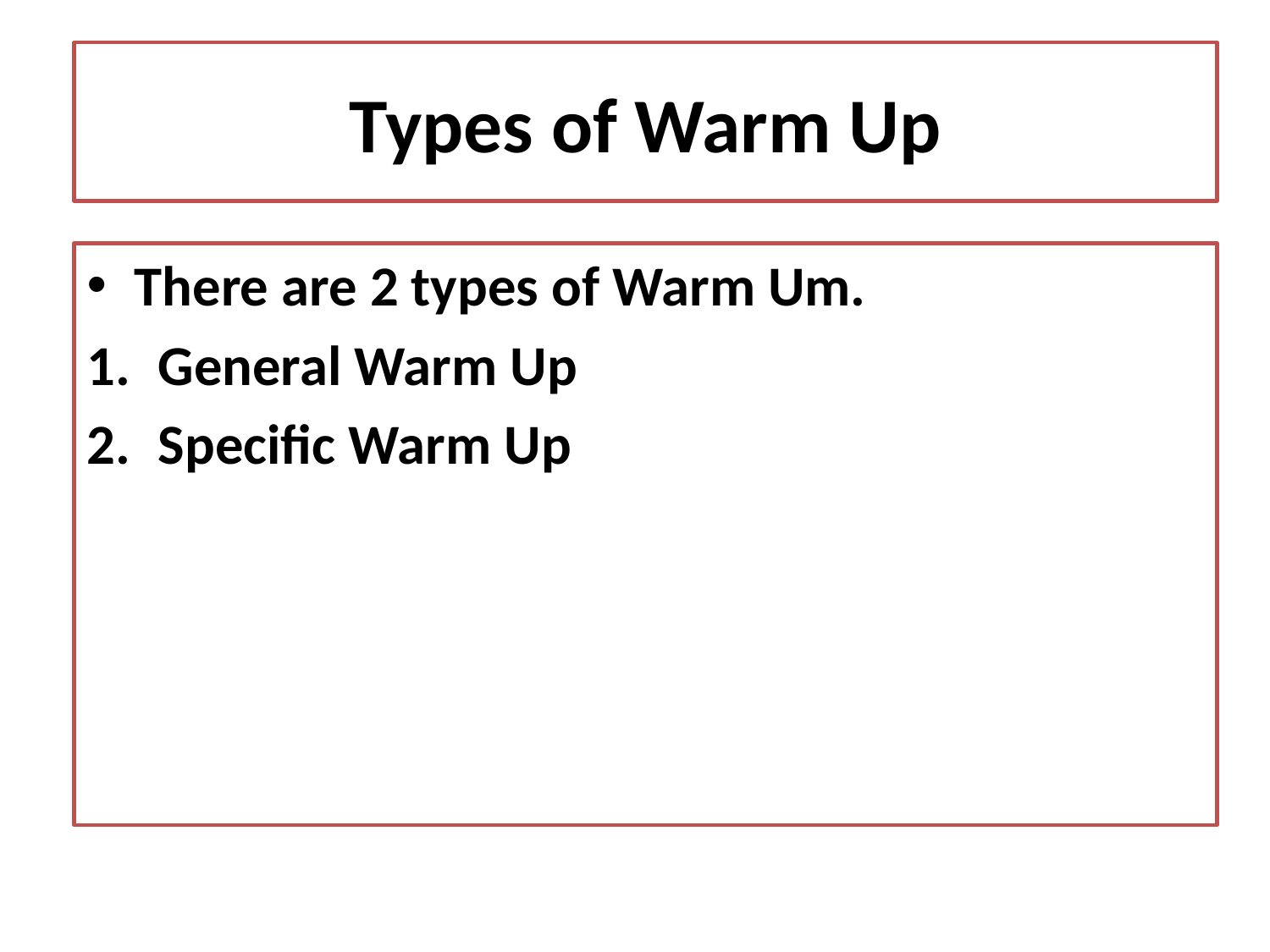

# Types of Warm Up
There are 2 types of Warm Um.
General Warm Up
Specific Warm Up